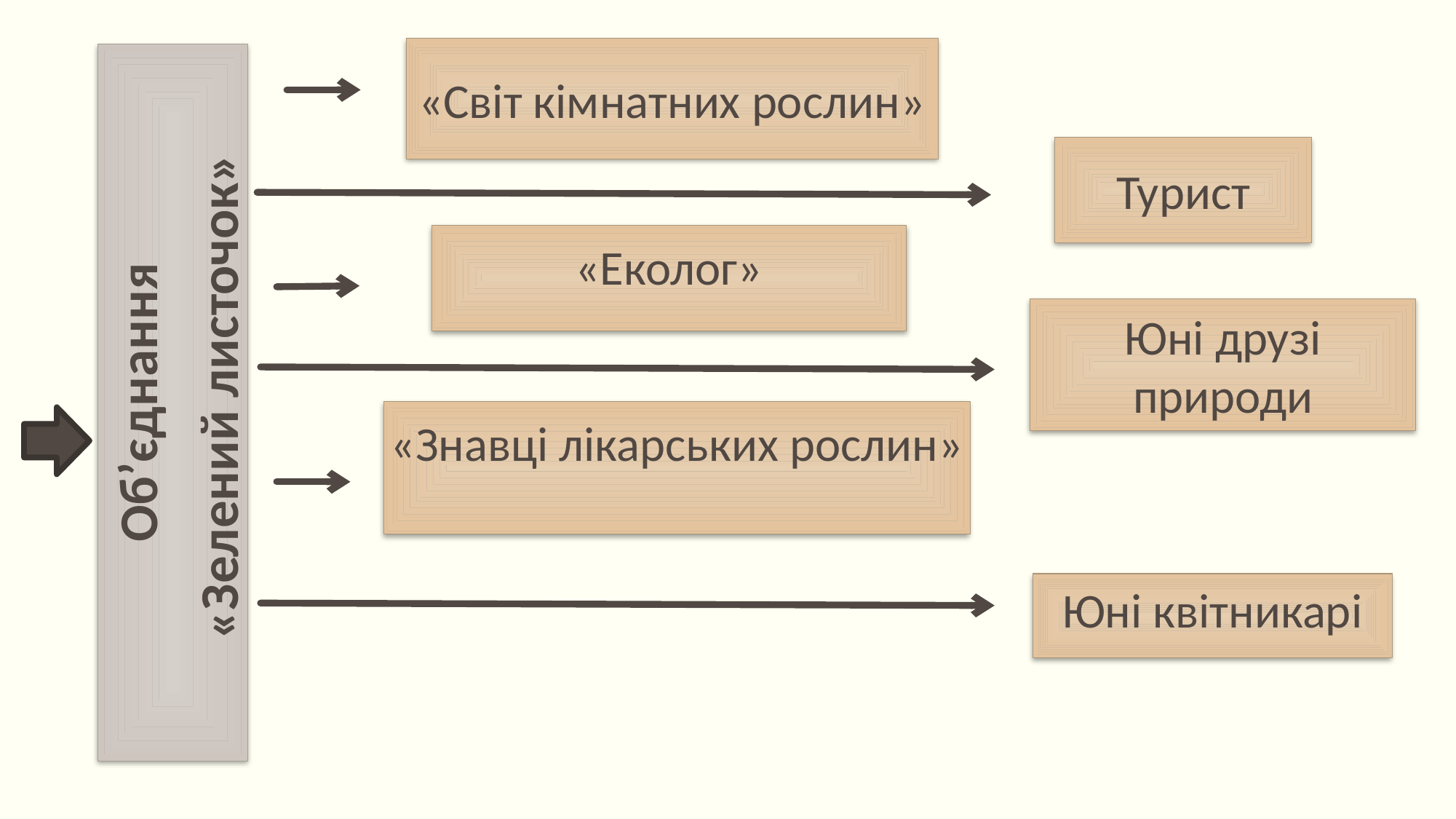

«Світ кімнатних рослин»
«Еколог»
Турист
Юні друзі природи
«Знавці лікарських рослин»
Об’єднання
 «Зелений листочок»

Юні квітникарі